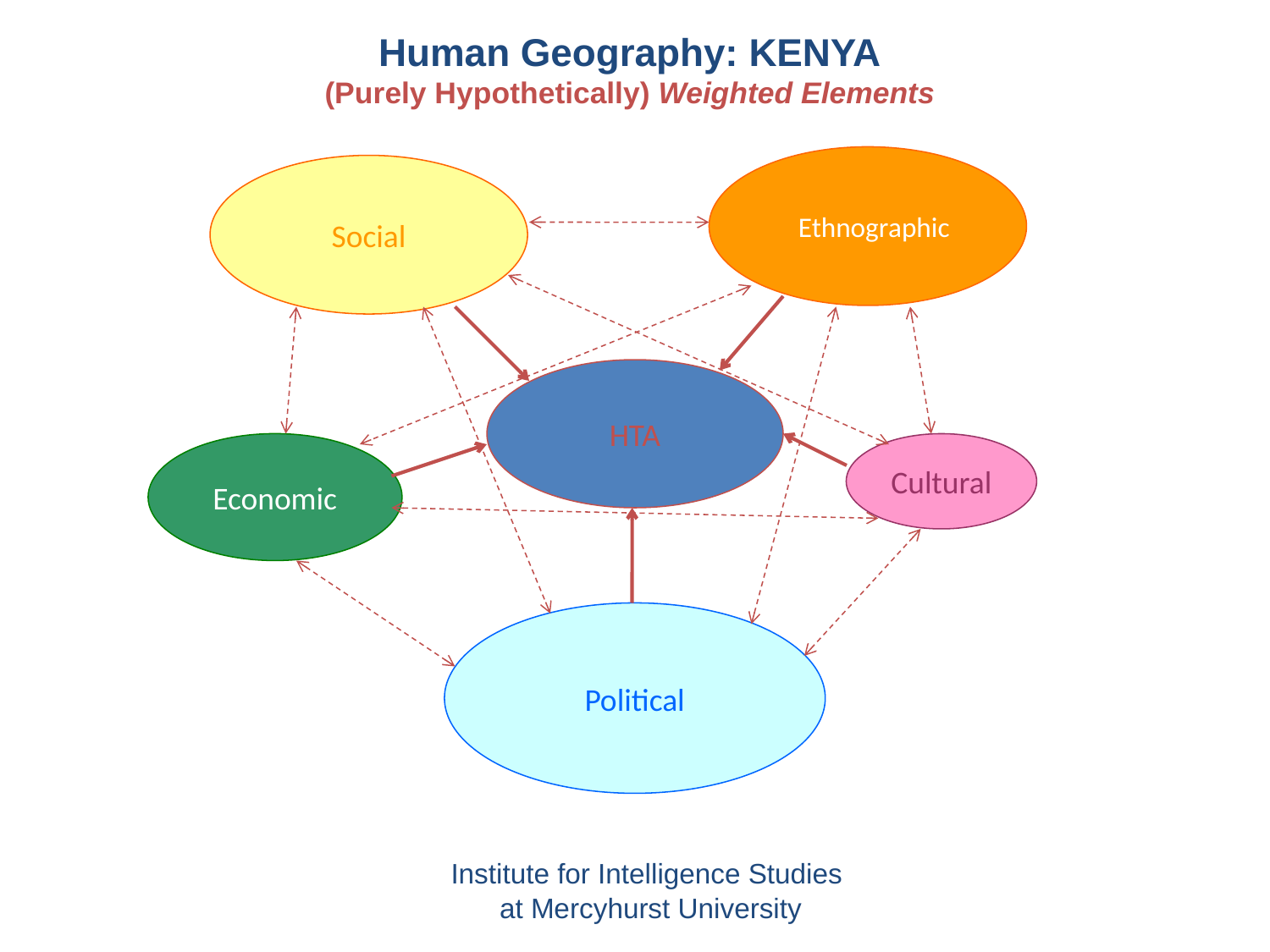

Human Geography: KENYA
(Purely Hypothetically) Weighted Elements
   Ethnographic
Social

HTA
Economic

Cultural

Political